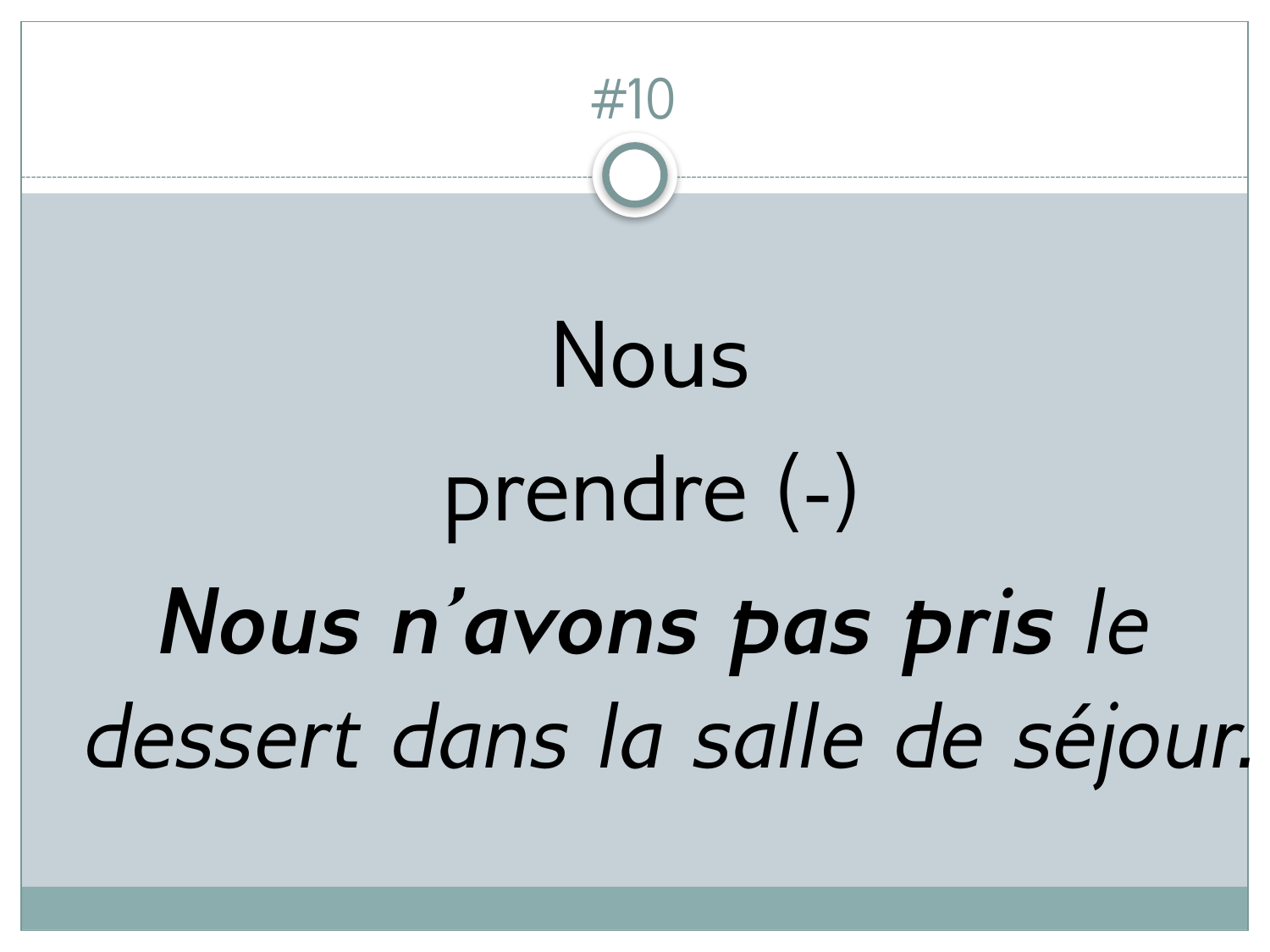

# #10
Nous
prendre (-)
Nous n’avons pas pris le dessert dans la salle de séjour.